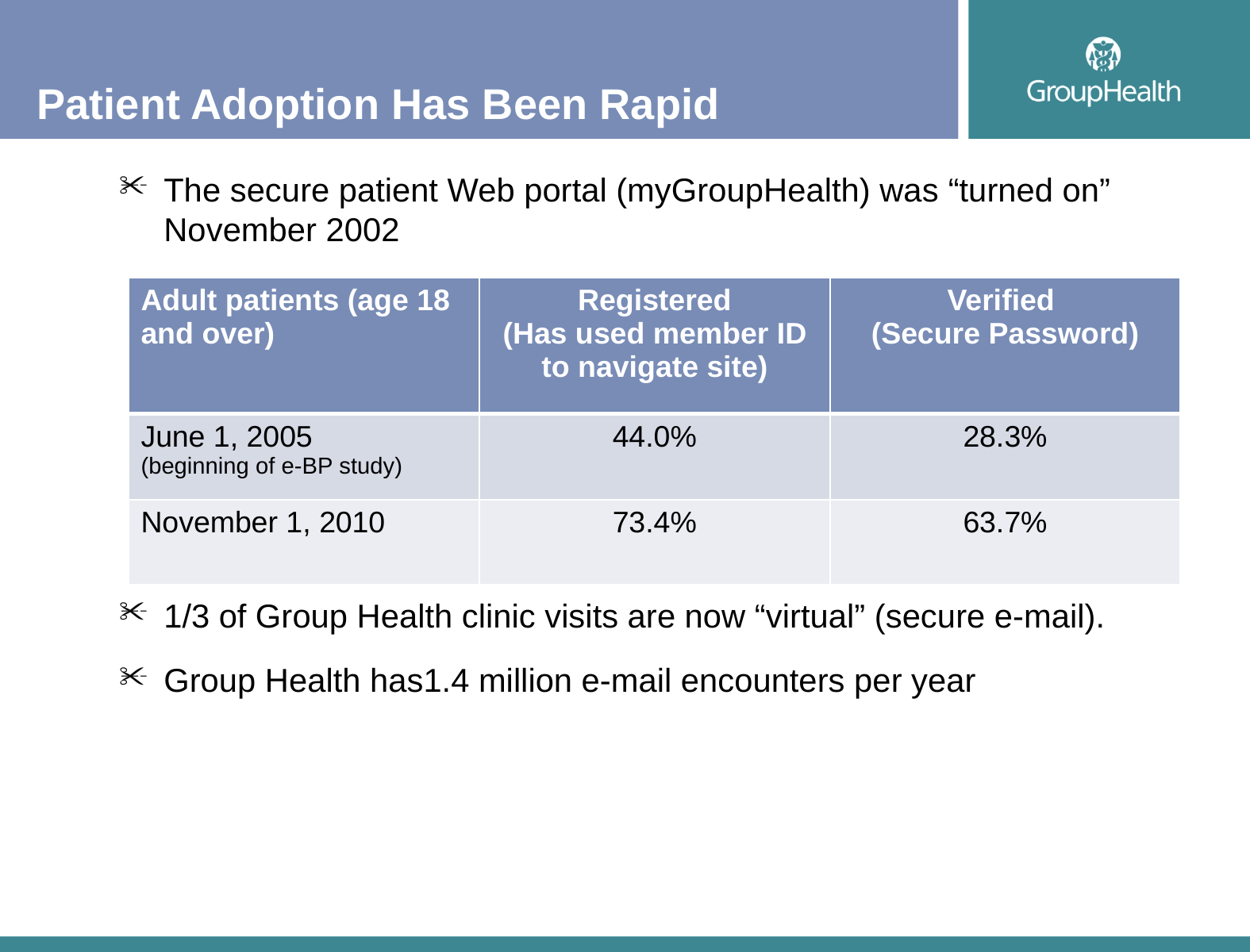

# Patient Adoption Has Been Rapid
The secure patient Web portal (myGroupHealth) was “turned on” November 2002

1/3 of Group Health clinic visits are now “virtual” (secure e-mail).
Group Health has1.4 million e-mail encounters per year
| Adult patients (age 18 and over) | Registered (Has used member ID to navigate site) | Verified (Secure Password) |
| --- | --- | --- |
| June 1, 2005 (beginning of e-BP study) | 44.0% | 28.3% |
| November 1, 2010 | 73.4% | 63.7% |